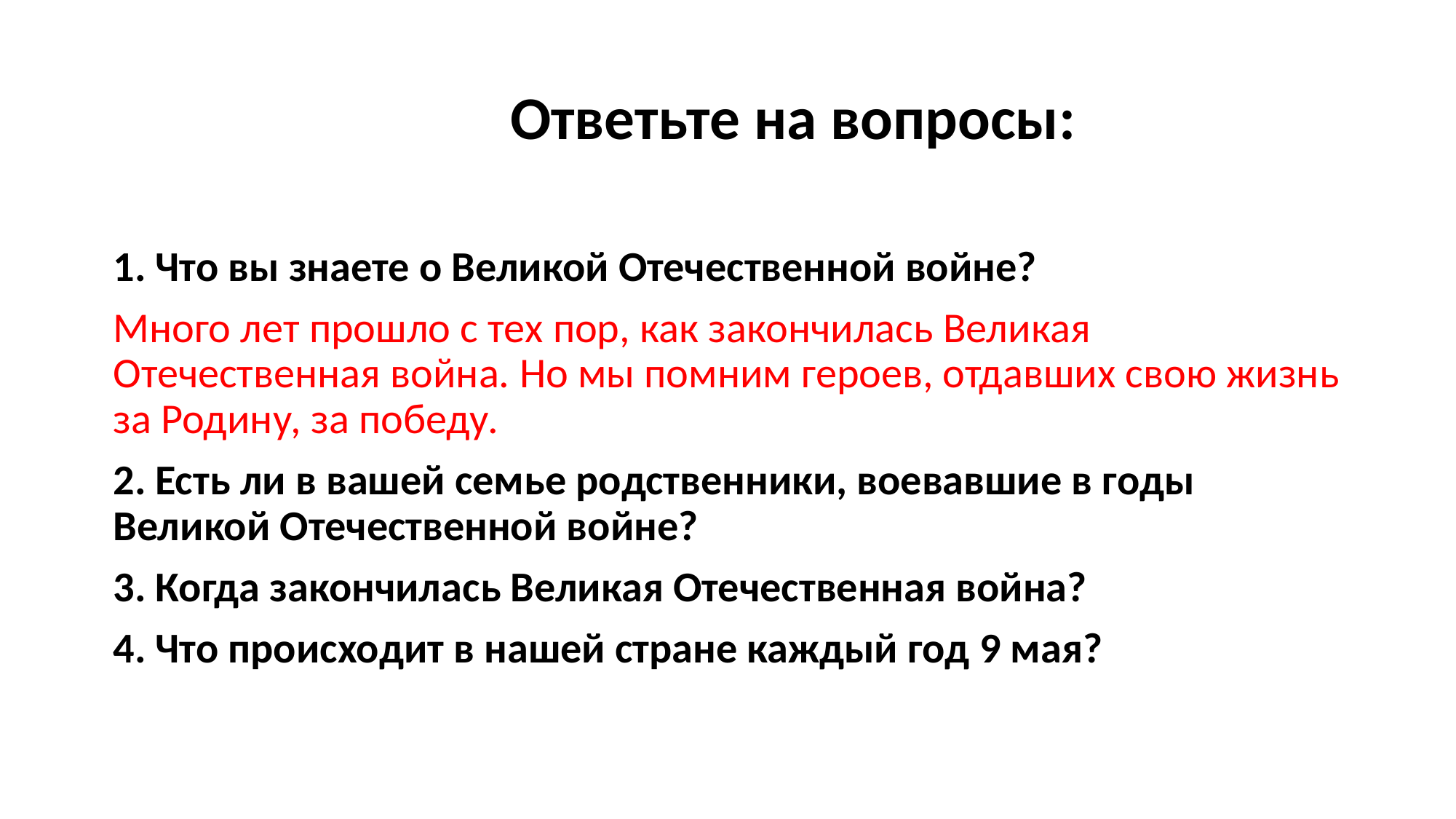

Ответьте на вопросы:
1. Что вы знаете о Великой Отечественной войне?
Много лет прошло с тех пор, как закончилась Великая Отечественная война. Но мы помним героев, отдавших свою жизнь за Родину, за победу.
2. Есть ли в вашей семье родственники, воевавшие в годы Великой Отечественной войне?
3. Когда закончилась Великая Отечественная война?
4. Что происходит в нашей стране каждый год 9 мая?